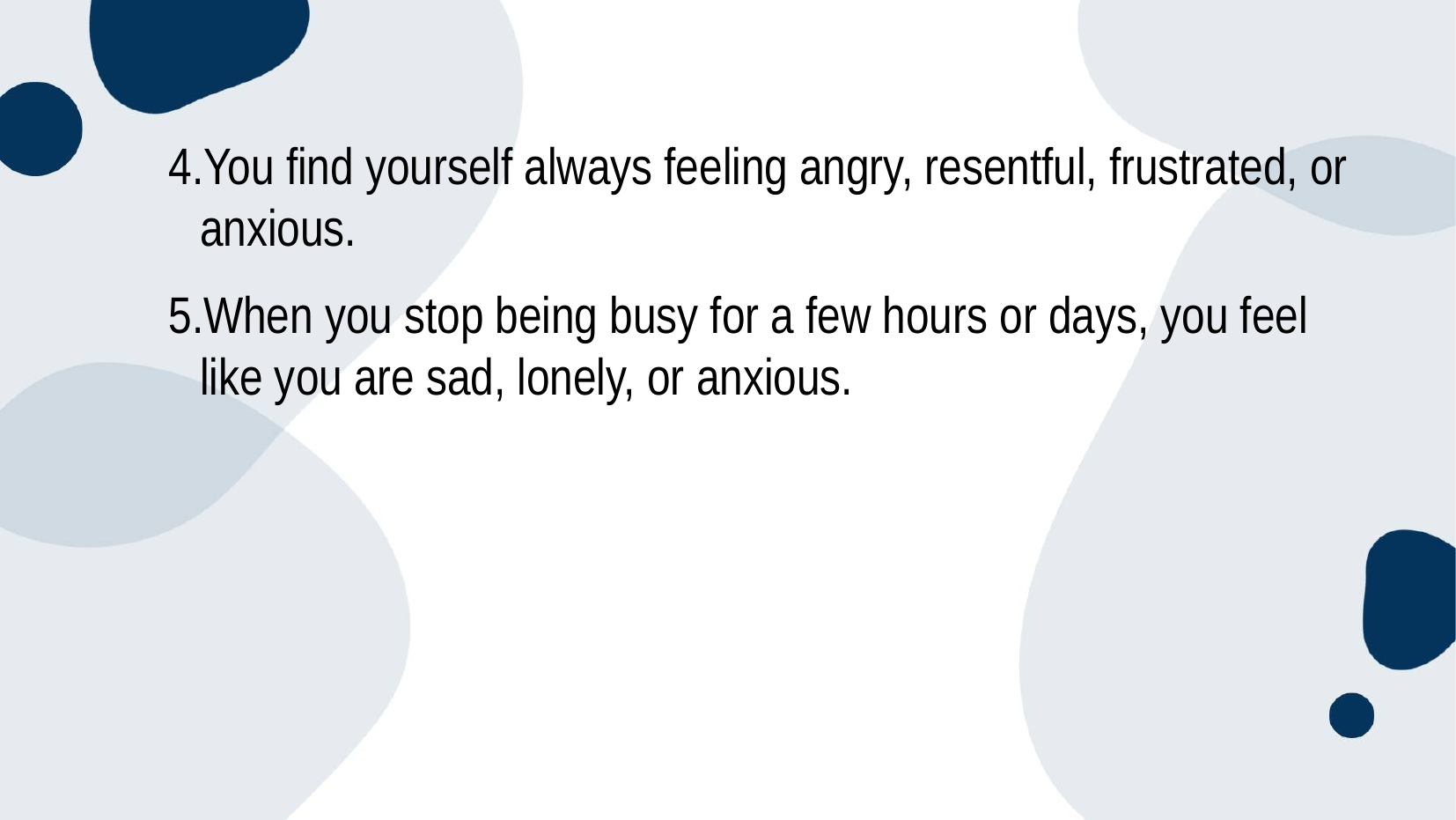

You find yourself always feeling angry, resentful, frustrated, or anxious.
When you stop being busy for a few hours or days, you feel like you are sad, lonely, or anxious.